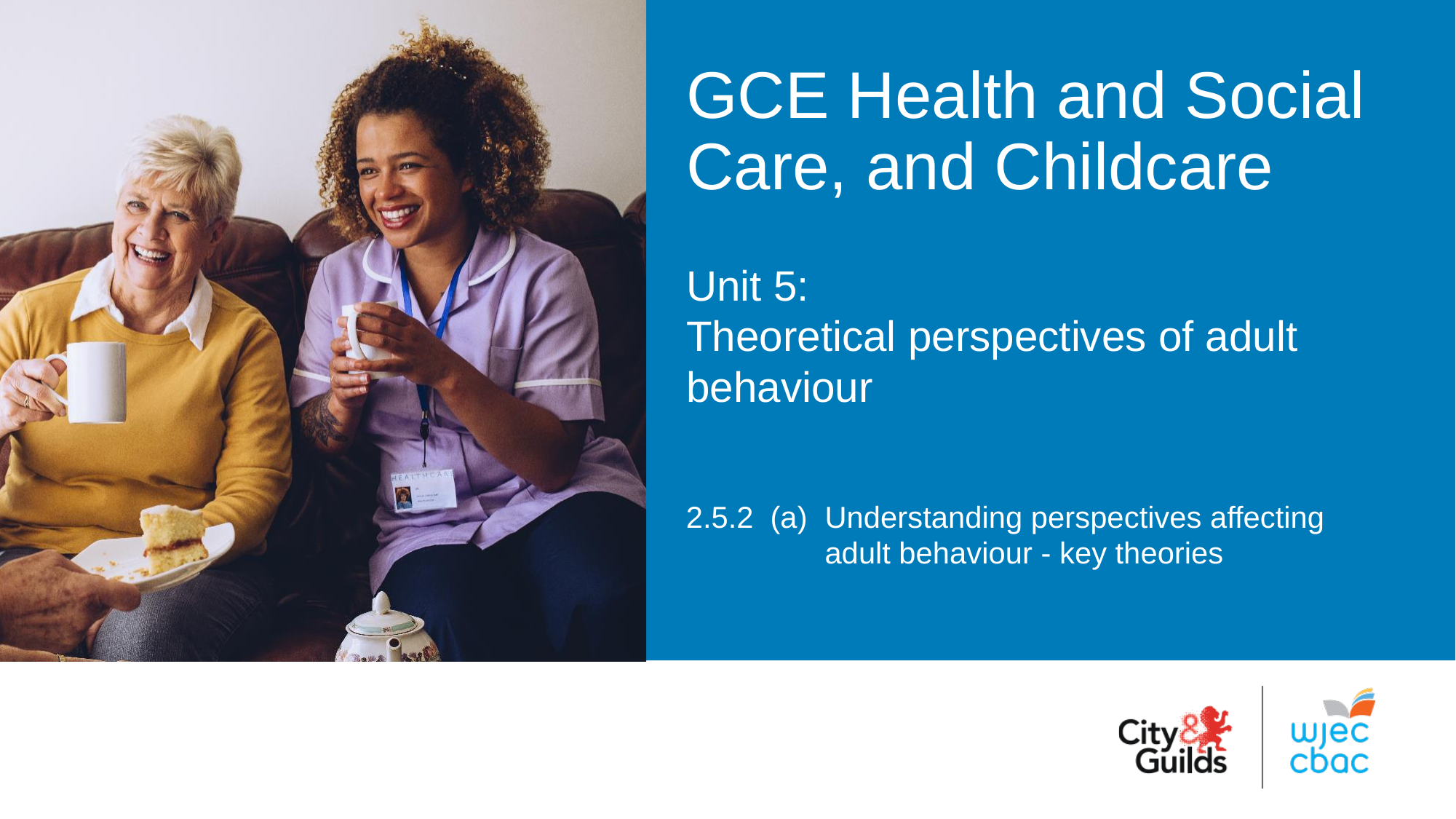

# GCE Health and Social Care, and Childcare
Unit 5:
Theoretical perspectives of adult behaviour
2.5.2  (a)	Understanding perspectives affecting adult behaviour - key theories